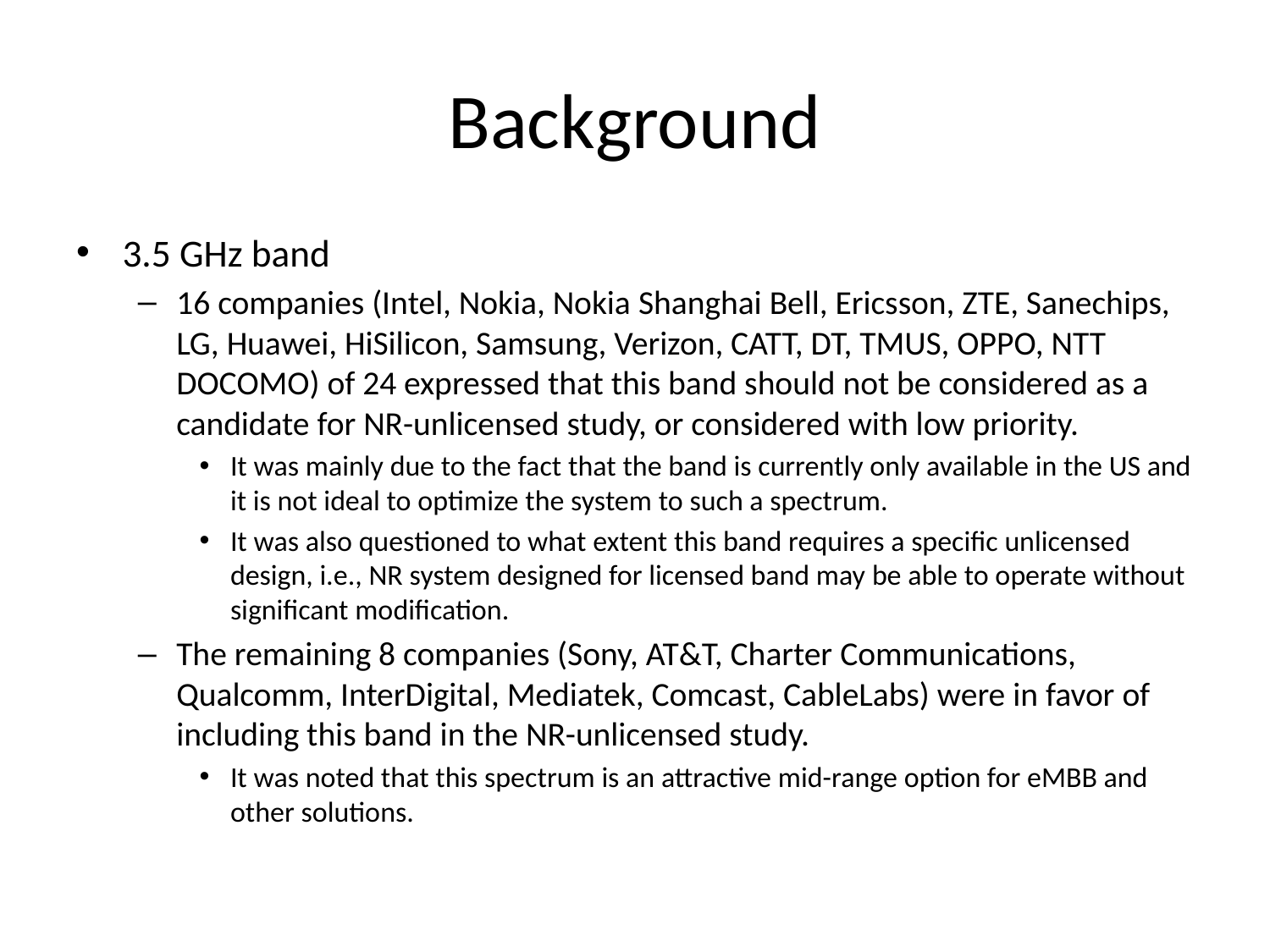

# Background
3.5 GHz band
16 companies (Intel, Nokia, Nokia Shanghai Bell, Ericsson, ZTE, Sanechips, LG, Huawei, HiSilicon, Samsung, Verizon, CATT, DT, TMUS, OPPO, NTT DOCOMO) of 24 expressed that this band should not be considered as a candidate for NR-unlicensed study, or considered with low priority.
It was mainly due to the fact that the band is currently only available in the US and it is not ideal to optimize the system to such a spectrum.
It was also questioned to what extent this band requires a specific unlicensed design, i.e., NR system designed for licensed band may be able to operate without significant modification.
The remaining 8 companies (Sony, AT&T, Charter Communications, Qualcomm, InterDigital, Mediatek, Comcast, CableLabs) were in favor of including this band in the NR-unlicensed study.
It was noted that this spectrum is an attractive mid-range option for eMBB and other solutions.